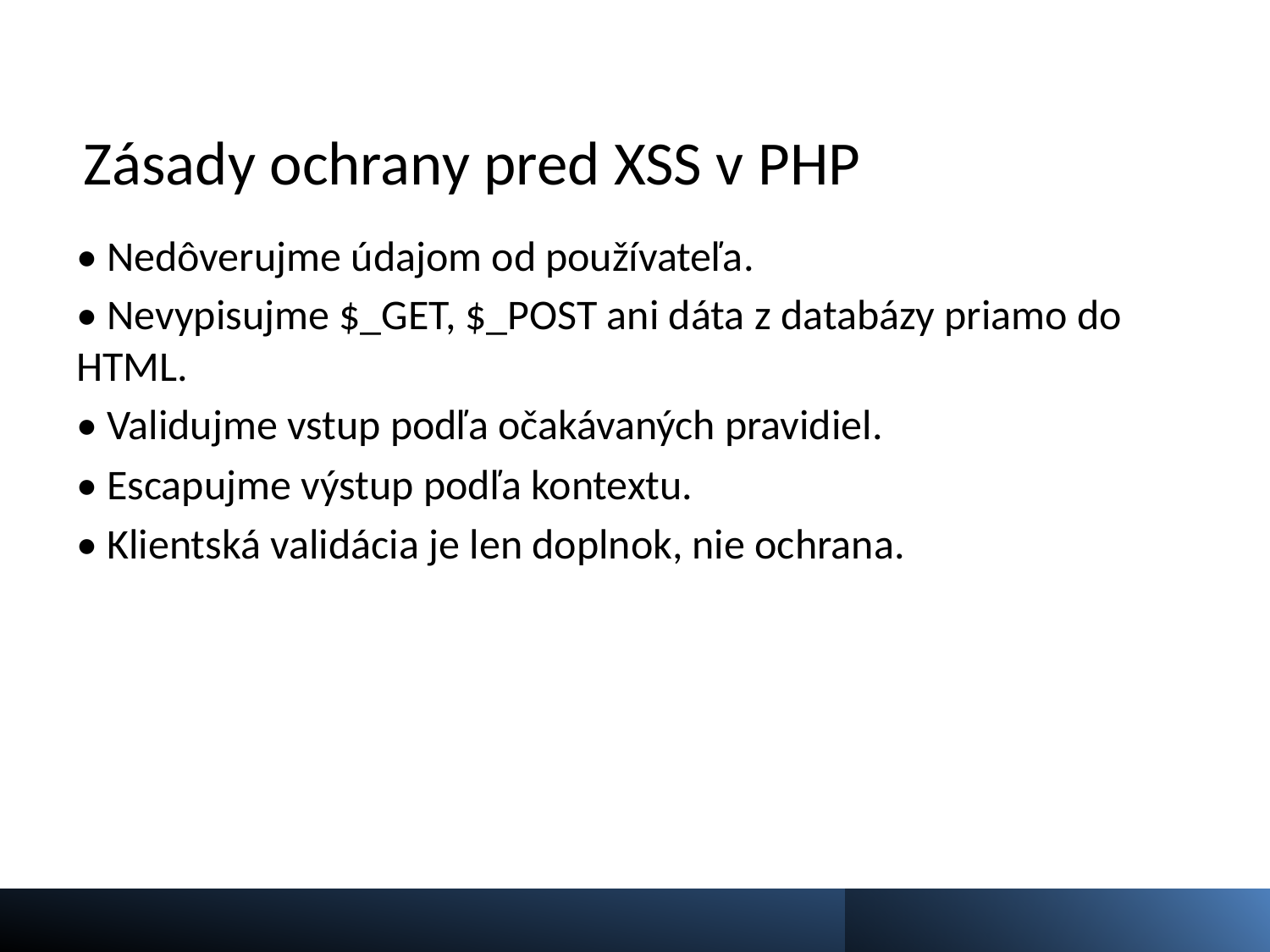

# Zásady ochrany pred XSS v PHP
• Nedôverujme údajom od používateľa.
• Nevypisujme $_GET, $_POST ani dáta z databázy priamo do HTML.
• Validujme vstup podľa očakávaných pravidiel.
• Escapujme výstup podľa kontextu.
• Klientská validácia je len doplnok, nie ochrana.